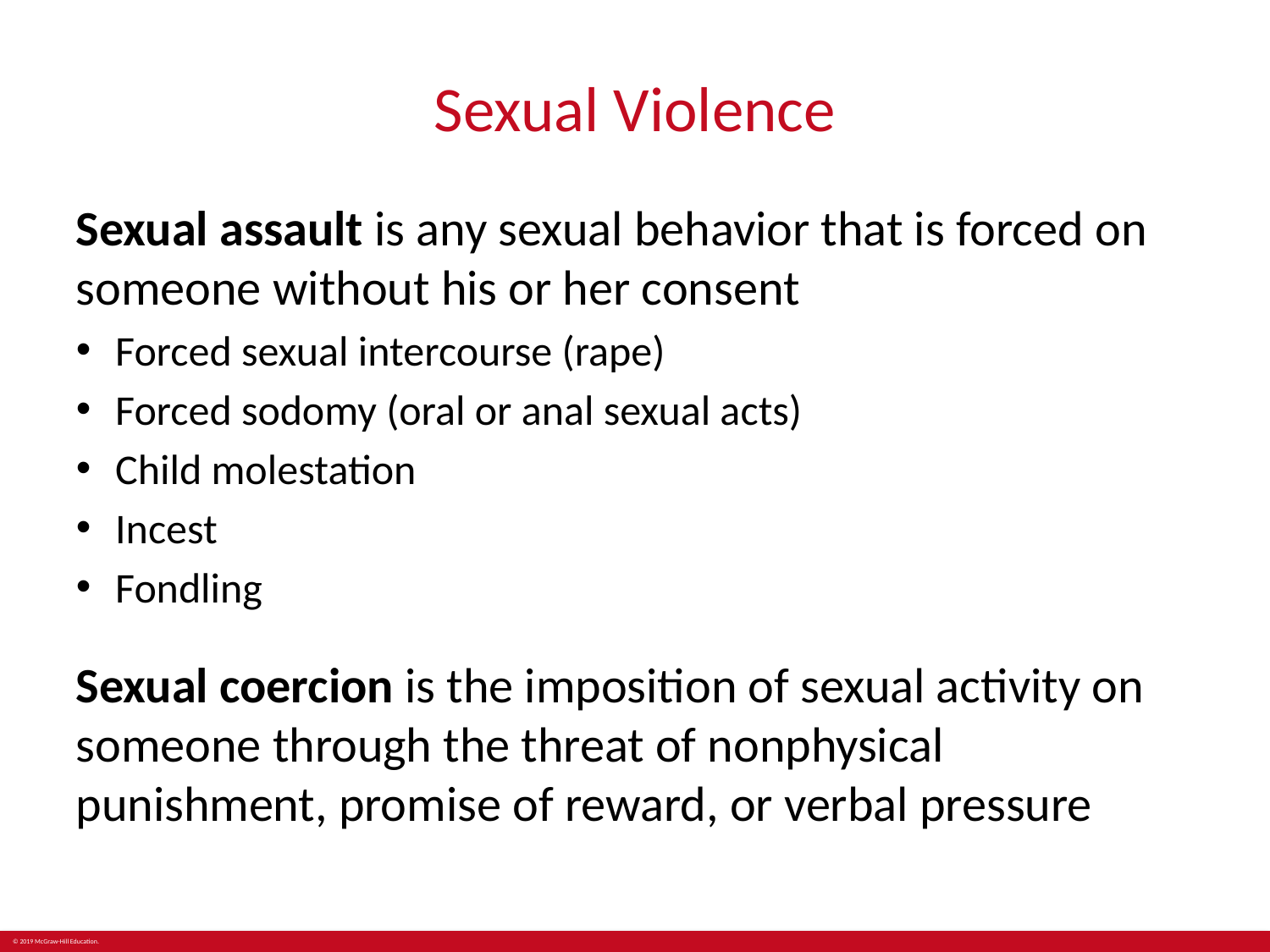

# Sexual Violence
Sexual assault is any sexual behavior that is forced on someone without his or her consent
Forced sexual intercourse (rape)
Forced sodomy (oral or anal sexual acts)
Child molestation
Incest
Fondling
Sexual coercion is the imposition of sexual activity on someone through the threat of nonphysical punishment, promise of reward, or verbal pressure